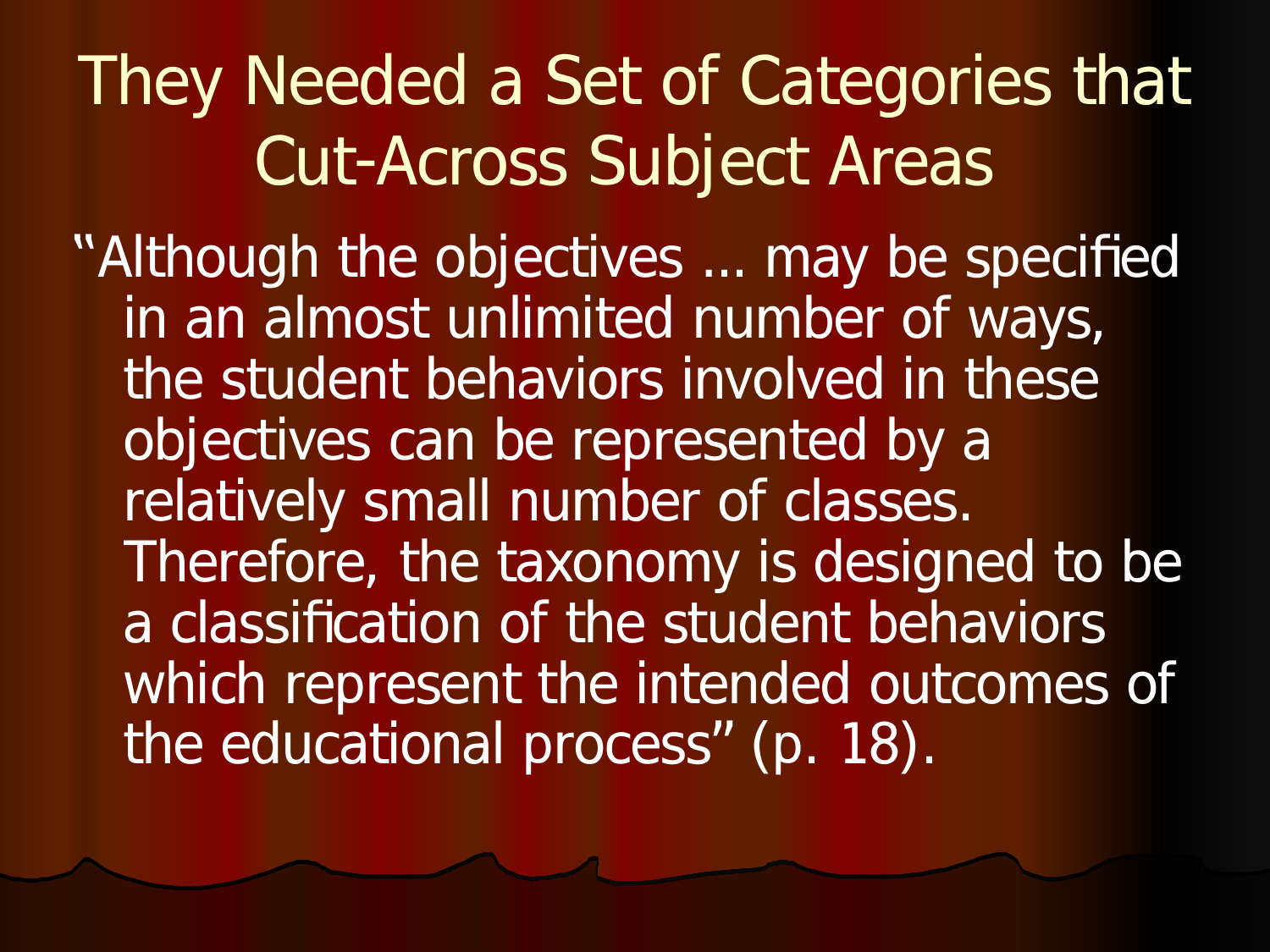

# They Needed a Set of Categories that Cut-Across Subject Areas
“Although the objectives … may be specified in an almost unlimited number of ways, the student behaviors involved in these objectives can be represented by a relatively small number of classes.  Therefore, the taxonomy is designed to be a classification of the student behaviors which represent the intended outcomes of the educational process” (p. 18).